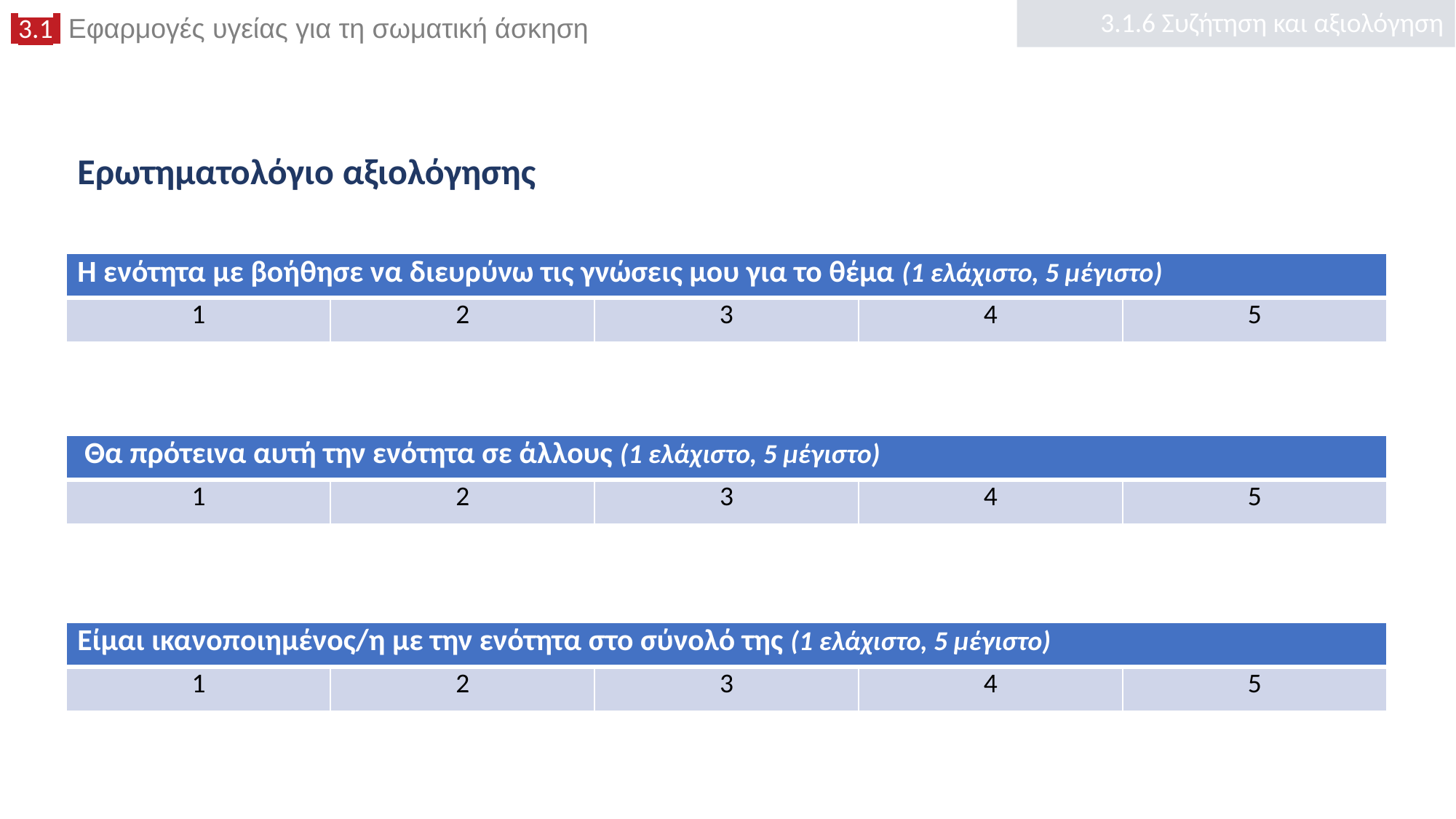

3.1.6 Συζήτηση και αξιολόγηση
# Ερωτηματολόγιο αξιολόγησης
| Η ενότητα με βοήθησε να διευρύνω τις γνώσεις μου για το θέμα (1 ελάχιστο, 5 μέγιστο) |  |  |  |  |
| --- | --- | --- | --- | --- |
| 1 | 2 | 3 | 4 | 5 |
| Θα πρότεινα αυτή την ενότητα σε άλλους (1 ελάχιστο, 5 μέγιστο) |  |  |  |  |
| --- | --- | --- | --- | --- |
| 1 | 2 | 3 | 4 | 5 |
| Είμαι ικανοποιημένος/η με την ενότητα στο σύνολό της (1 ελάχιστο, 5 μέγιστο) |  |  |  |  |
| --- | --- | --- | --- | --- |
| 1 | 2 | 3 | 4 | 5 |